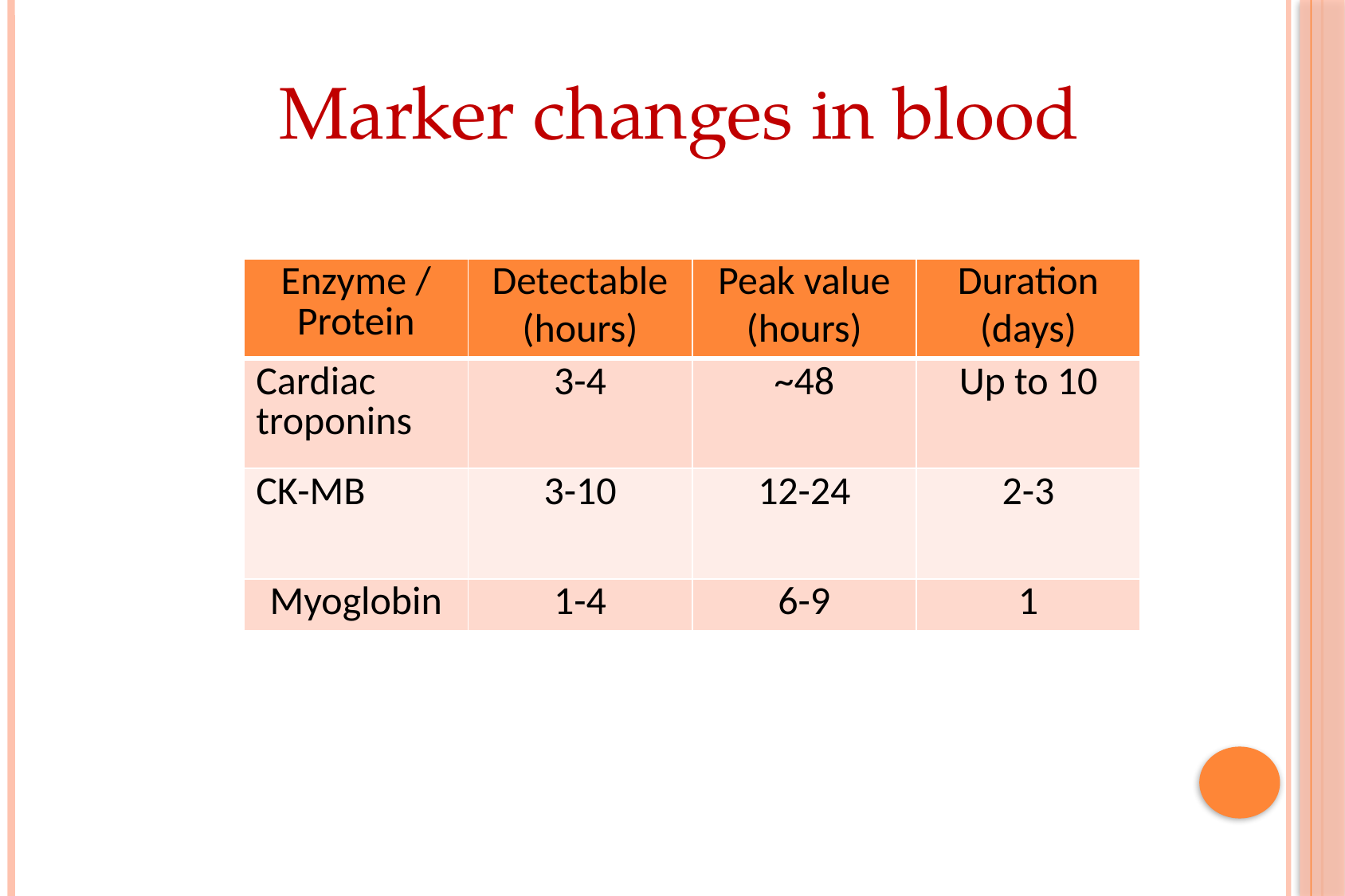

Marker changes in blood
| Enzyme / Protein | Detectable (hours) | Peak value (hours) | Duration (days) |
| --- | --- | --- | --- |
| Cardiac troponins | 3-4 | ~48 | Up to 10 |
| CK-MB | 3-10 | 12-24 | 2-3 |
| Myoglobin | 1-4 | 6-9 | 1 |